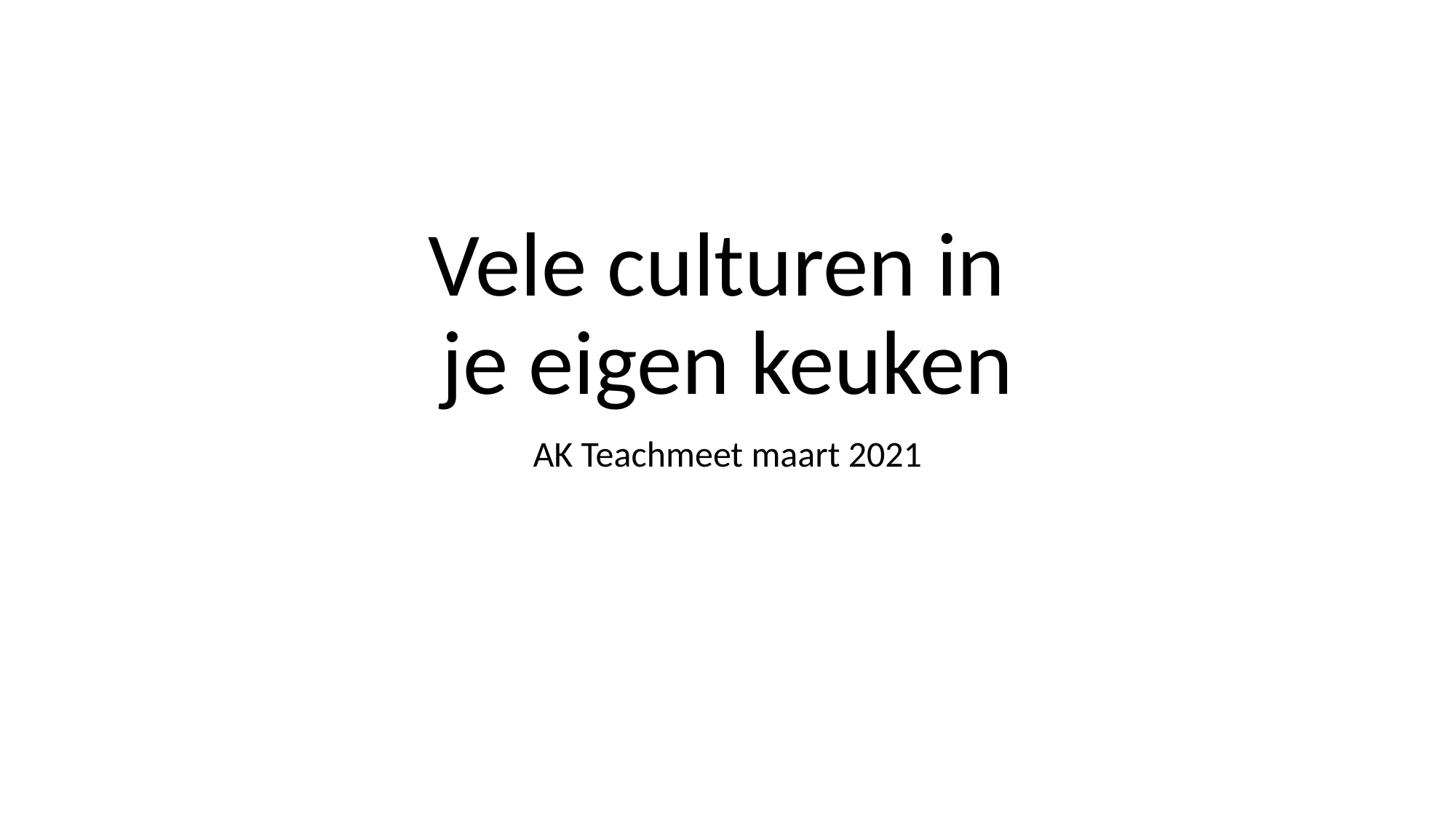

# Vele culturen in je eigen keuken
AK Teachmeet maart 2021